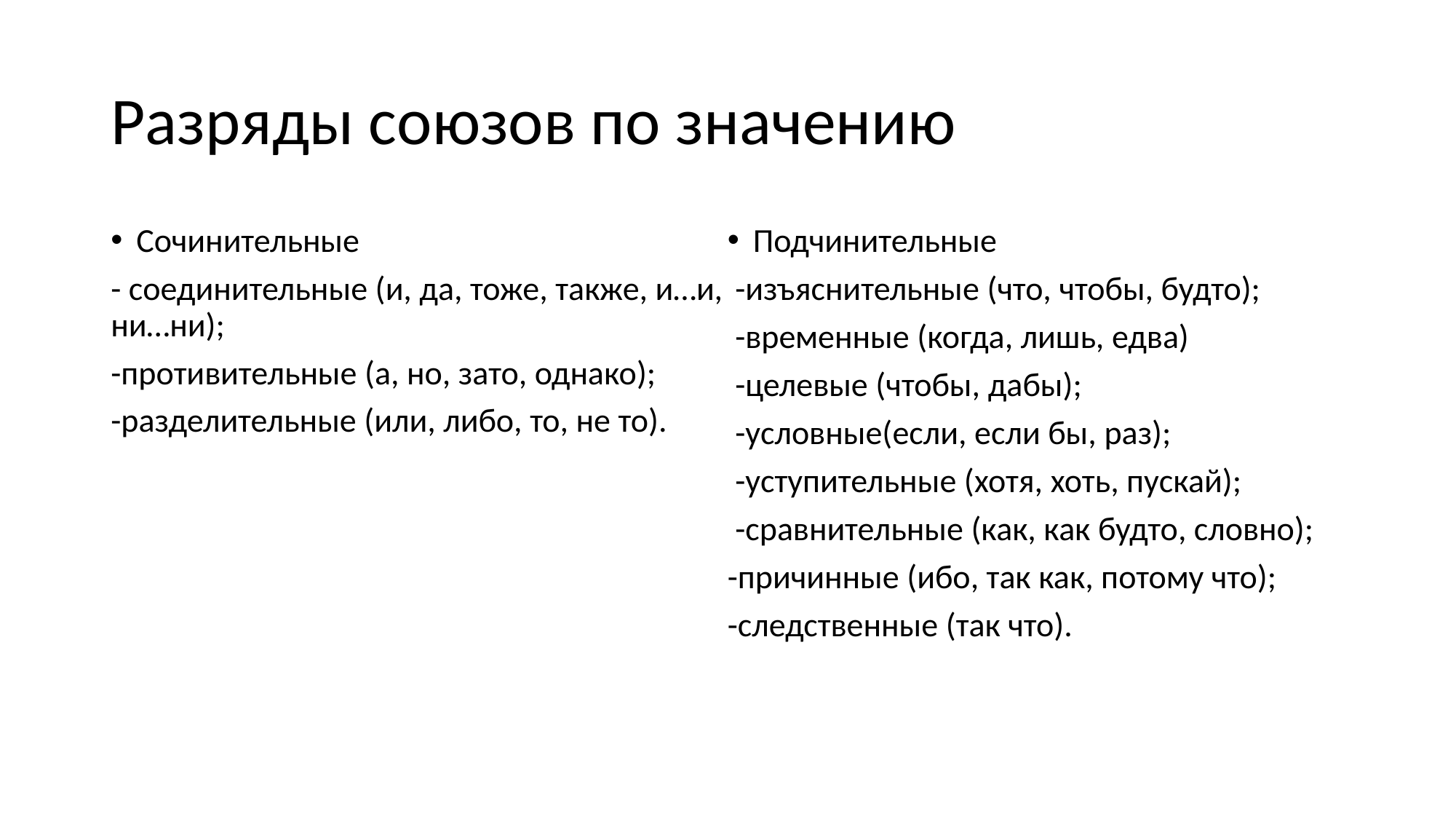

# Разряды союзов по значению
Сочинительные
- соединительные (и, да, тоже, также, и…и, ни…ни);
-противительные (а, но, зато, однако);
-разделительные (или, либо, то, не то).

Подчинительные
 -изъяснительные (что, чтобы, будто);
 -временные (когда, лишь, едва)
 -целевые (чтобы, дабы);
 -условные(если, если бы, раз);
 -уступительные (хотя, хоть, пускай);
 -сравнительные (как, как будто, словно);
-причинные (ибо, так как, потому что);
-следственные (так что).